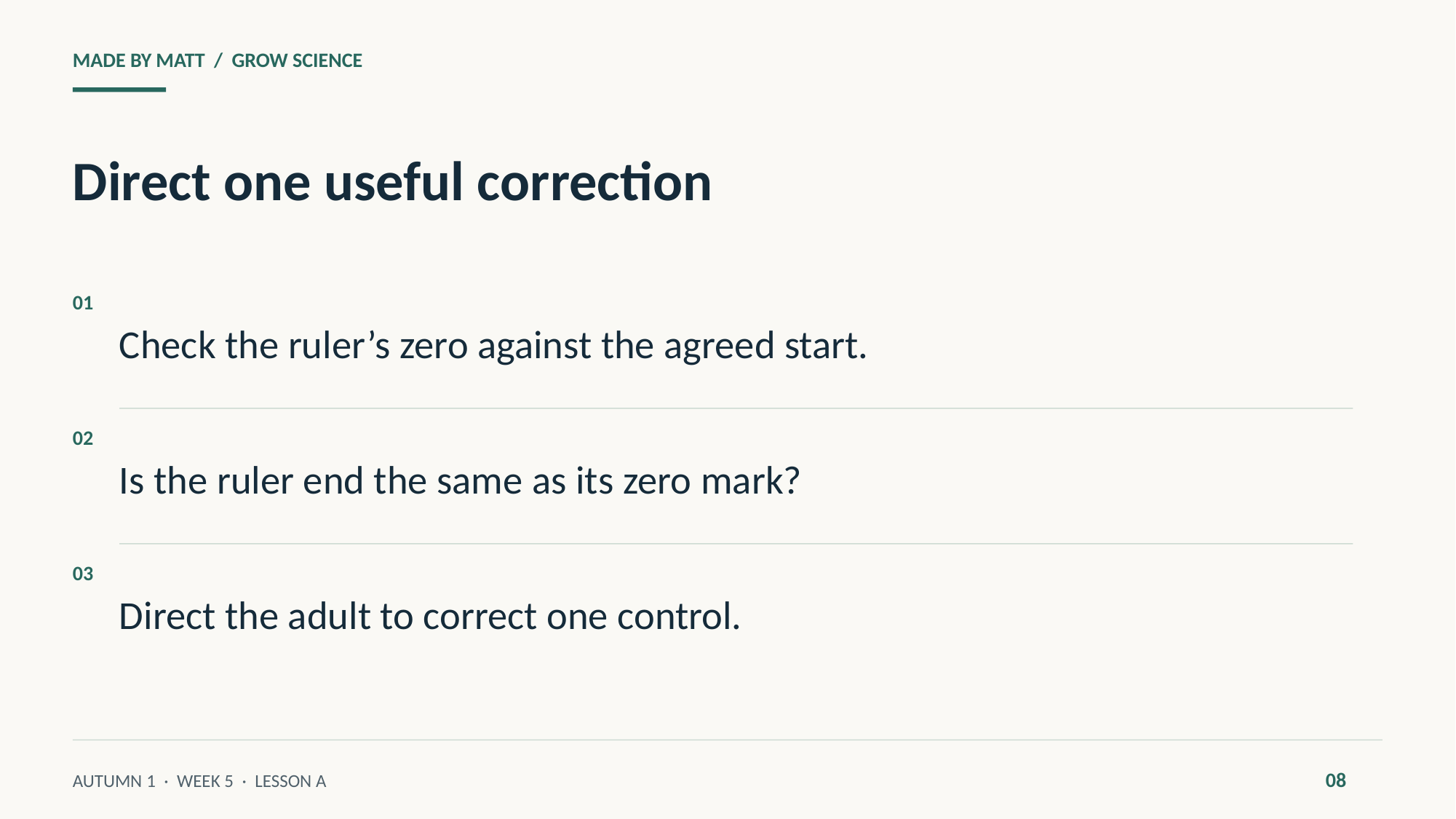

MADE BY MATT  /  GROW SCIENCE

Direct one useful correction
Check the ruler’s zero against the agreed start.
01

Is the ruler end the same as its zero mark?
02

Direct the adult to correct one control.
03

08
AUTUMN 1  ·  WEEK 5  ·  LESSON A